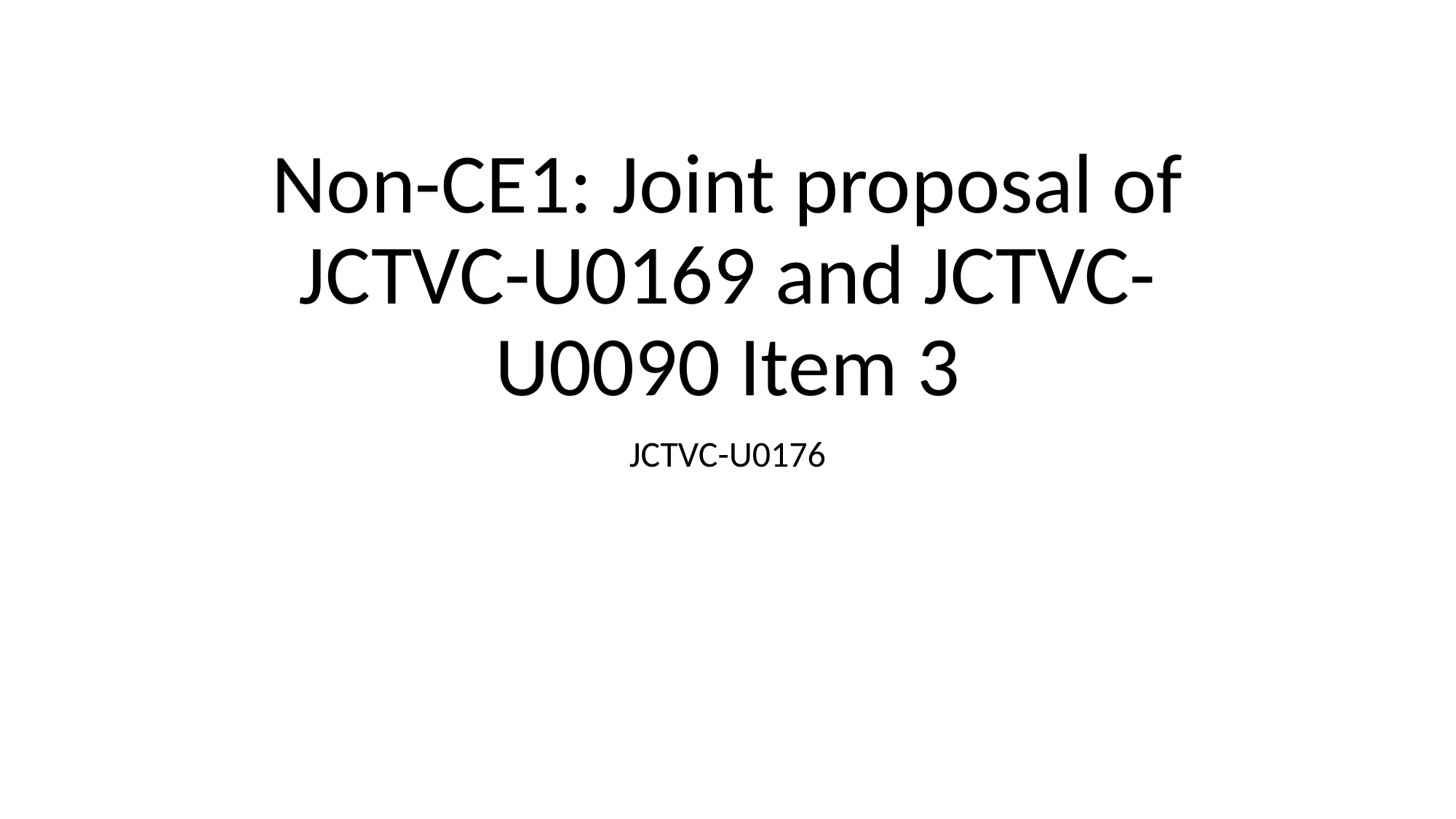

# Non-CE1: Joint proposal of JCTVC-U0169 and JCTVC-U0090 Item 3
JCTVC-U0176